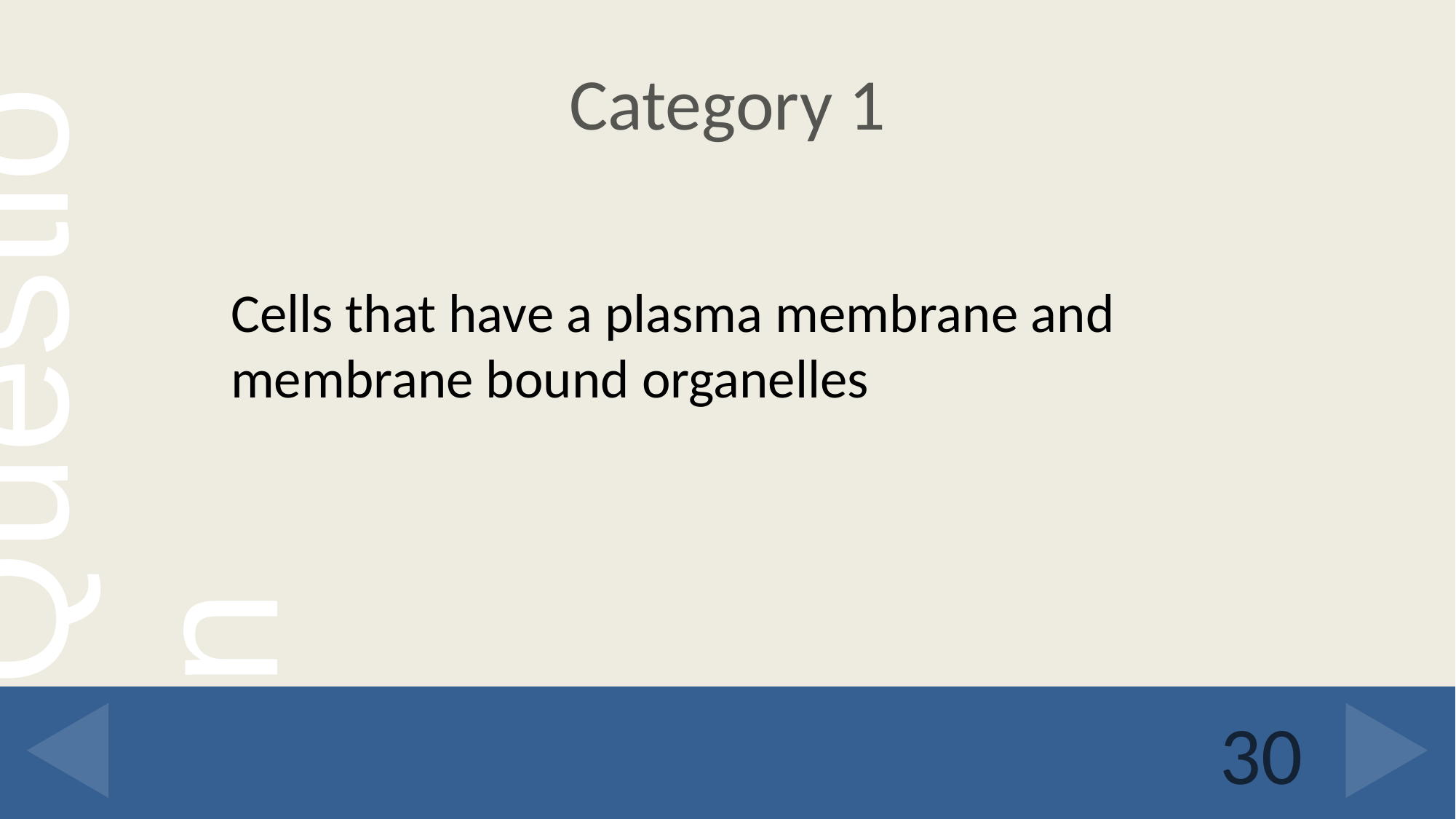

# Category 1
Cells that have a plasma membrane and membrane bound organelles
30